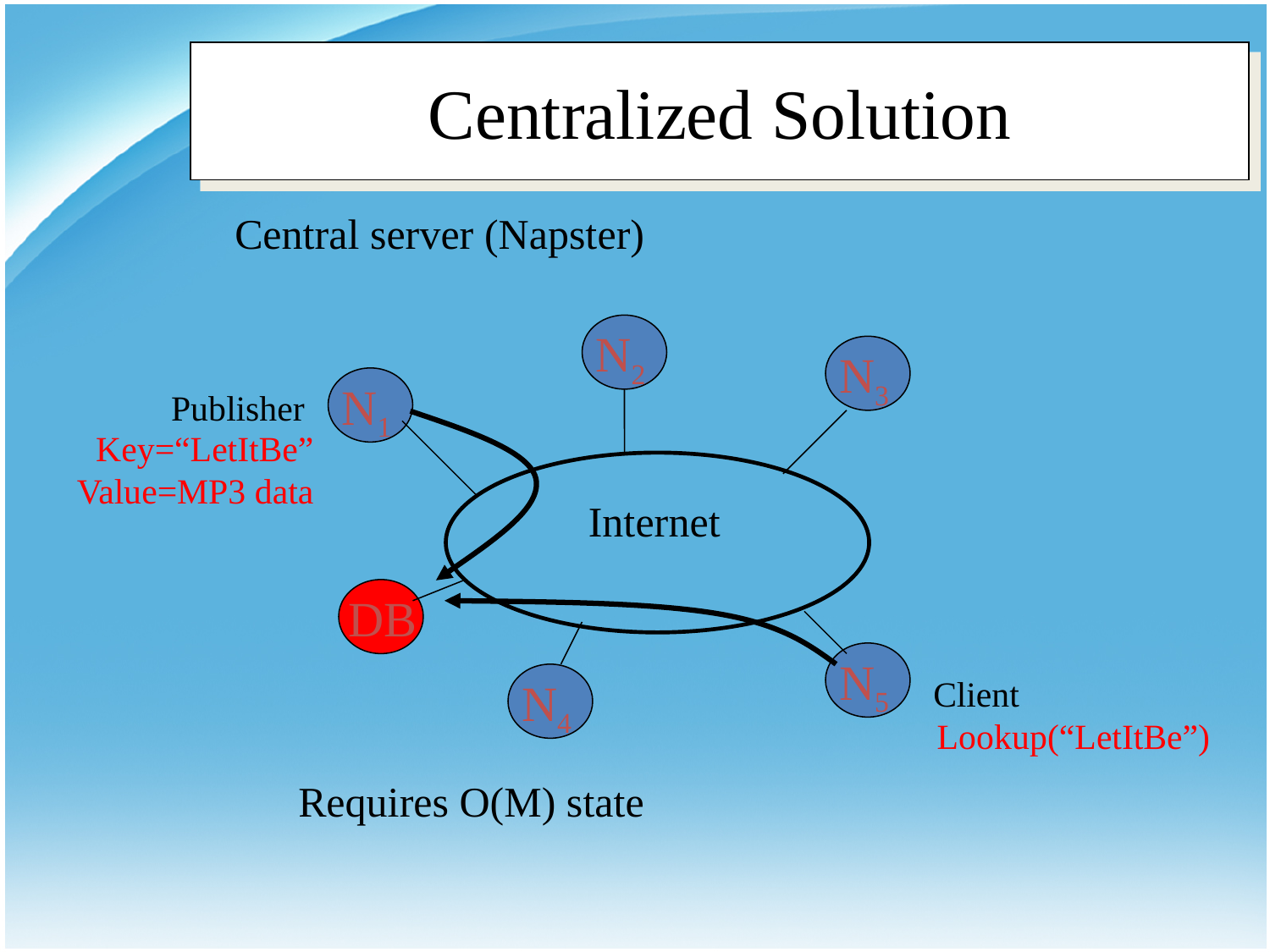

Centralized Solution
	Central server (Napster)

N2

N3

N1
Publisher

Key=“LetItBe”
Value=MP3 data

Internet

DB

N5

N4
Client
Lookup(“LetItBe”)
		Requires O(M) state